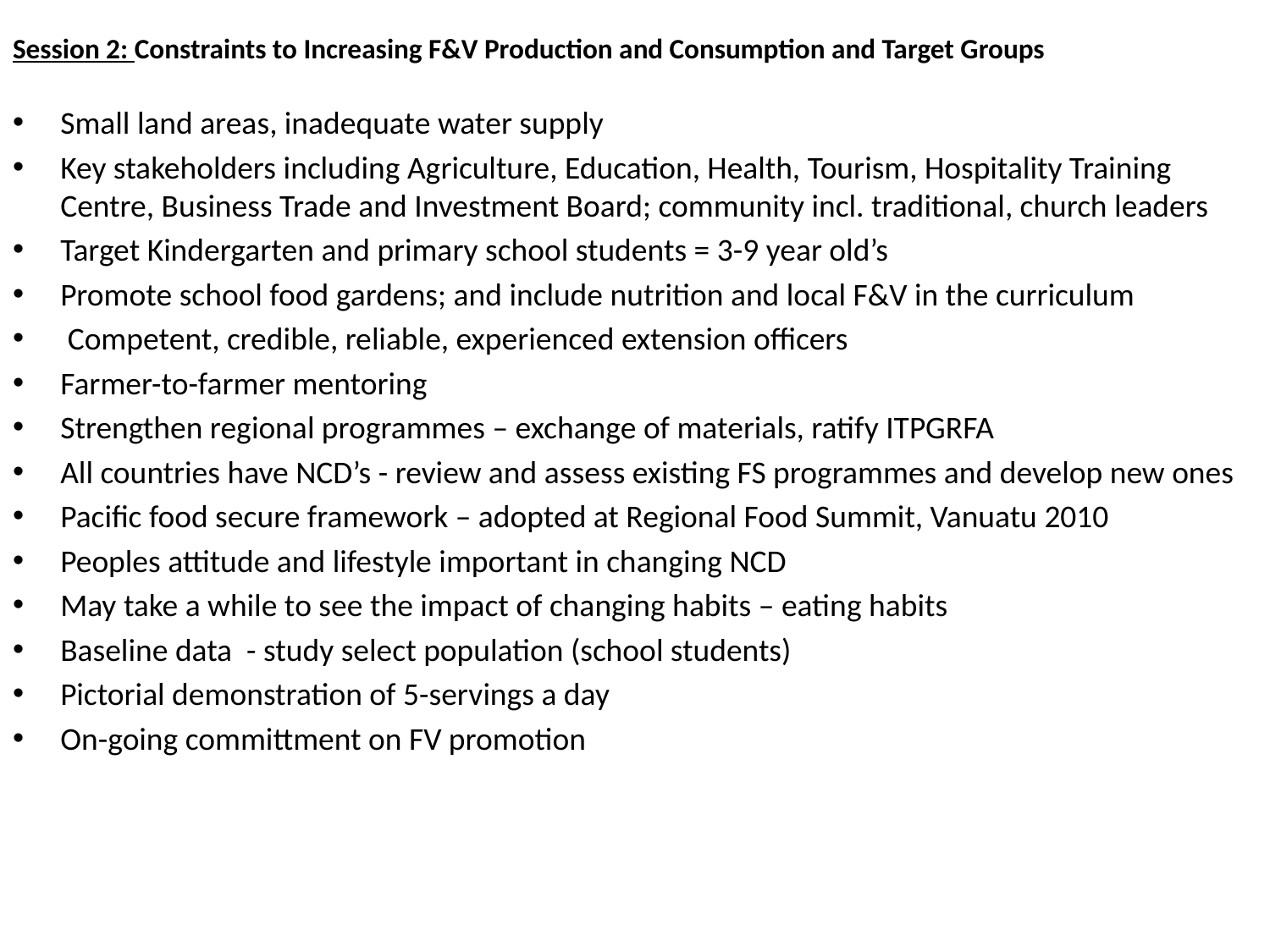

# Session 2: Constraints to Increasing F&V Production and Consumption and Target Groups
Small land areas, inadequate water supply
Key stakeholders including Agriculture, Education, Health, Tourism, Hospitality Training Centre, Business Trade and Investment Board; community incl. traditional, church leaders
Target Kindergarten and primary school students = 3-9 year old’s
Promote school food gardens; and include nutrition and local F&V in the curriculum
 Competent, credible, reliable, experienced extension officers
Farmer-to-farmer mentoring
Strengthen regional programmes – exchange of materials, ratify ITPGRFA
All countries have NCD’s - review and assess existing FS programmes and develop new ones
Pacific food secure framework – adopted at Regional Food Summit, Vanuatu 2010
Peoples attitude and lifestyle important in changing NCD
May take a while to see the impact of changing habits – eating habits
Baseline data  - study select population (school students)
Pictorial demonstration of 5-servings a day
On-going committment on FV promotion